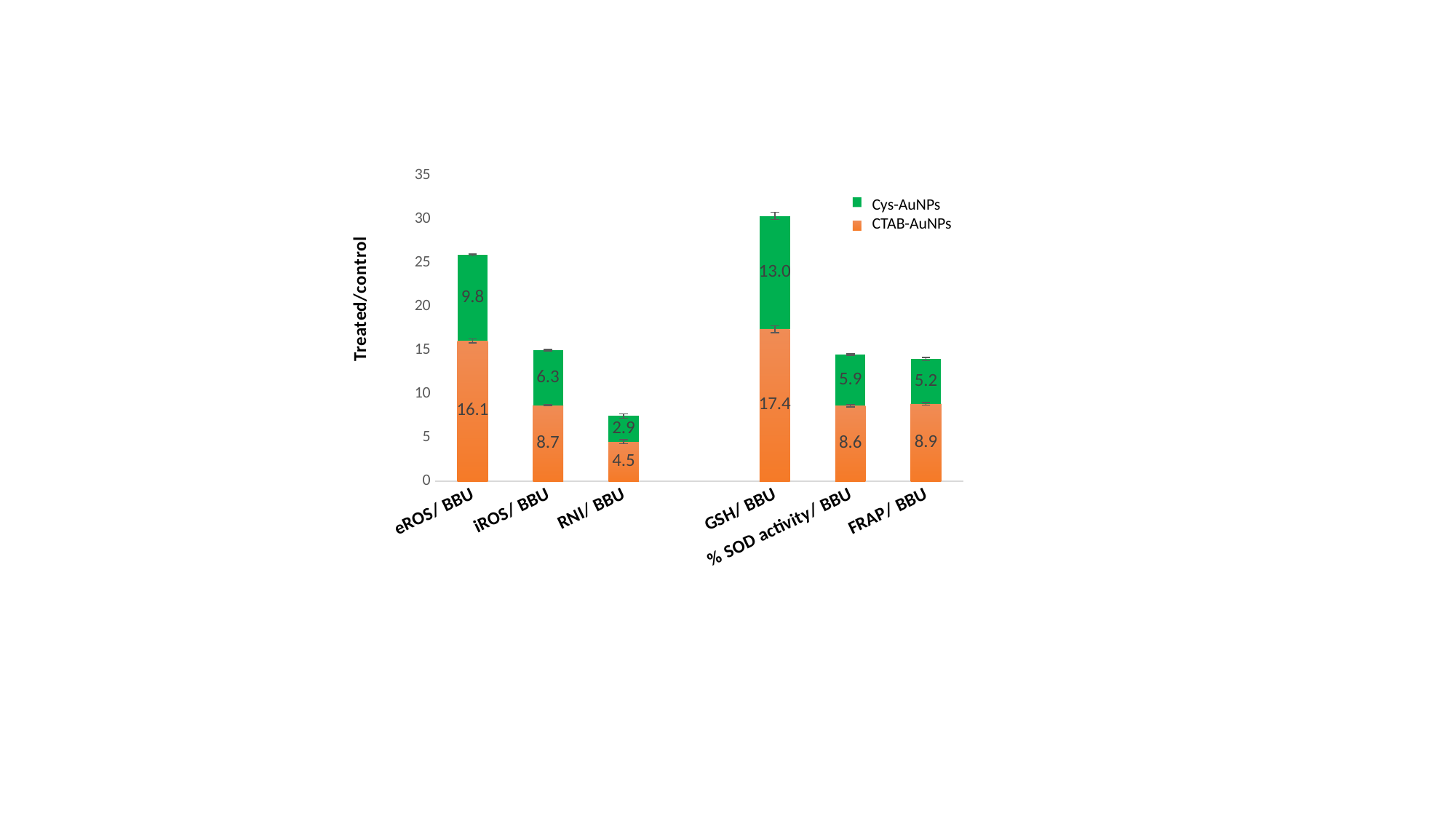

### Chart

| Category | Au NP | cys-Au NP |
|---|---|---|
| eROS/ BBU | 16.09867979083877 | 9.837874294424822 |
| iROS/ BBU | 8.717056743314695 | 6.315369502506836 |
| RNI/ BBU | 4.522667946998658 | 2.948537884436319 |
|  | None | None |
| GSH/ BBU | 17.42892811556303 | 12.967425849577713 |
| % SOD activity/ BBU | 8.643459323531562 | 5.880804731676988 |
| FRAP/ BBU | 8.862500927851128 | 5.1581391873071025 |
Cys-AuNPs
CTAB-AuNPs